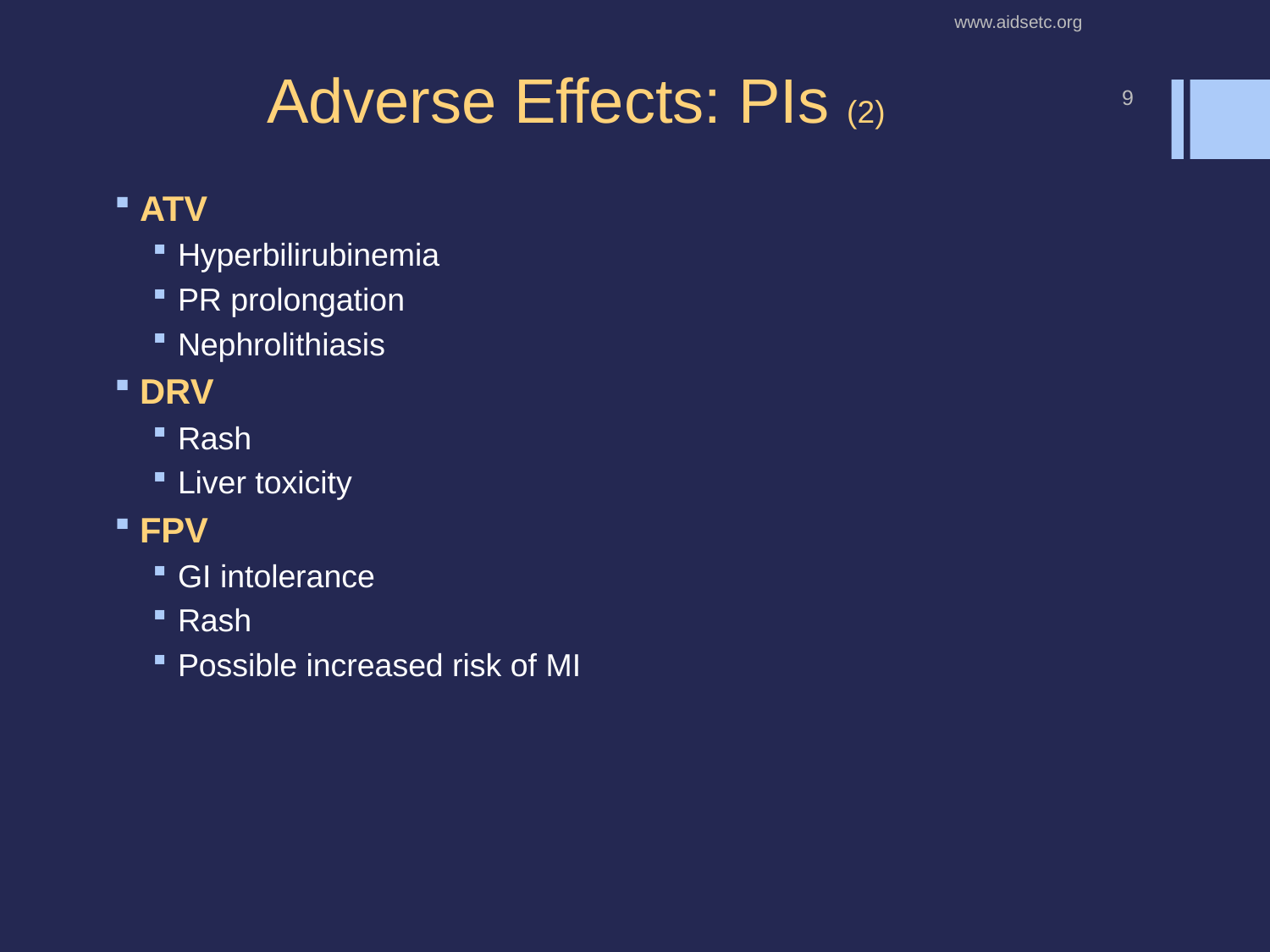

www.aidsetc.org
# Adverse Effects: PIs (2)
9
ATV
Hyperbilirubinemia
PR prolongation
Nephrolithiasis
DRV
Rash
Liver toxicity
FPV
GI intolerance
Rash
Possible increased risk of MI